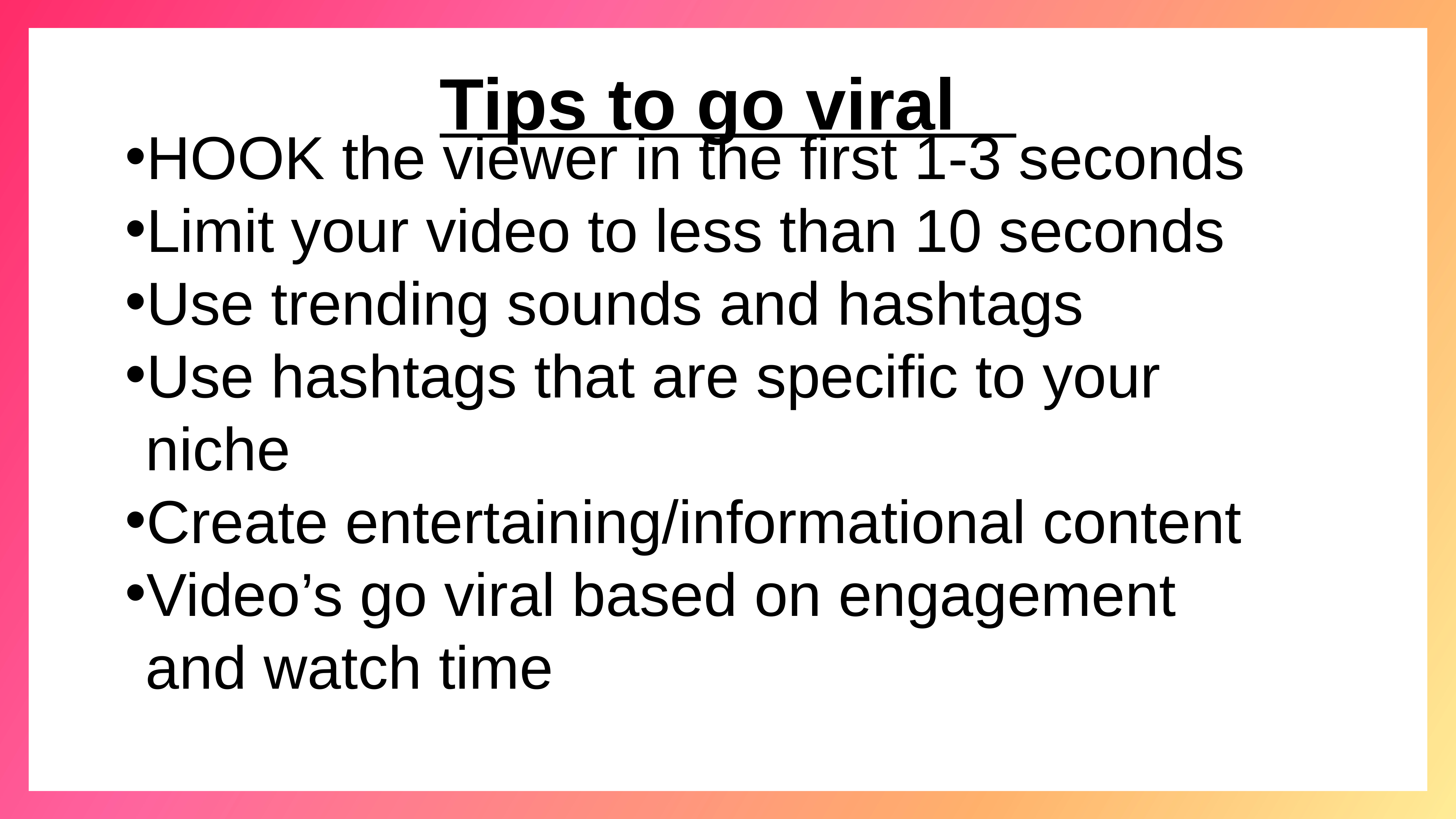

Tips to go viral
HOOK the viewer in the first 1-3 seconds
Limit your video to less than 10 seconds
Use trending sounds and hashtags
Use hashtags that are specific to your niche
Create entertaining/informational content
Video’s go viral based on engagement and watch time